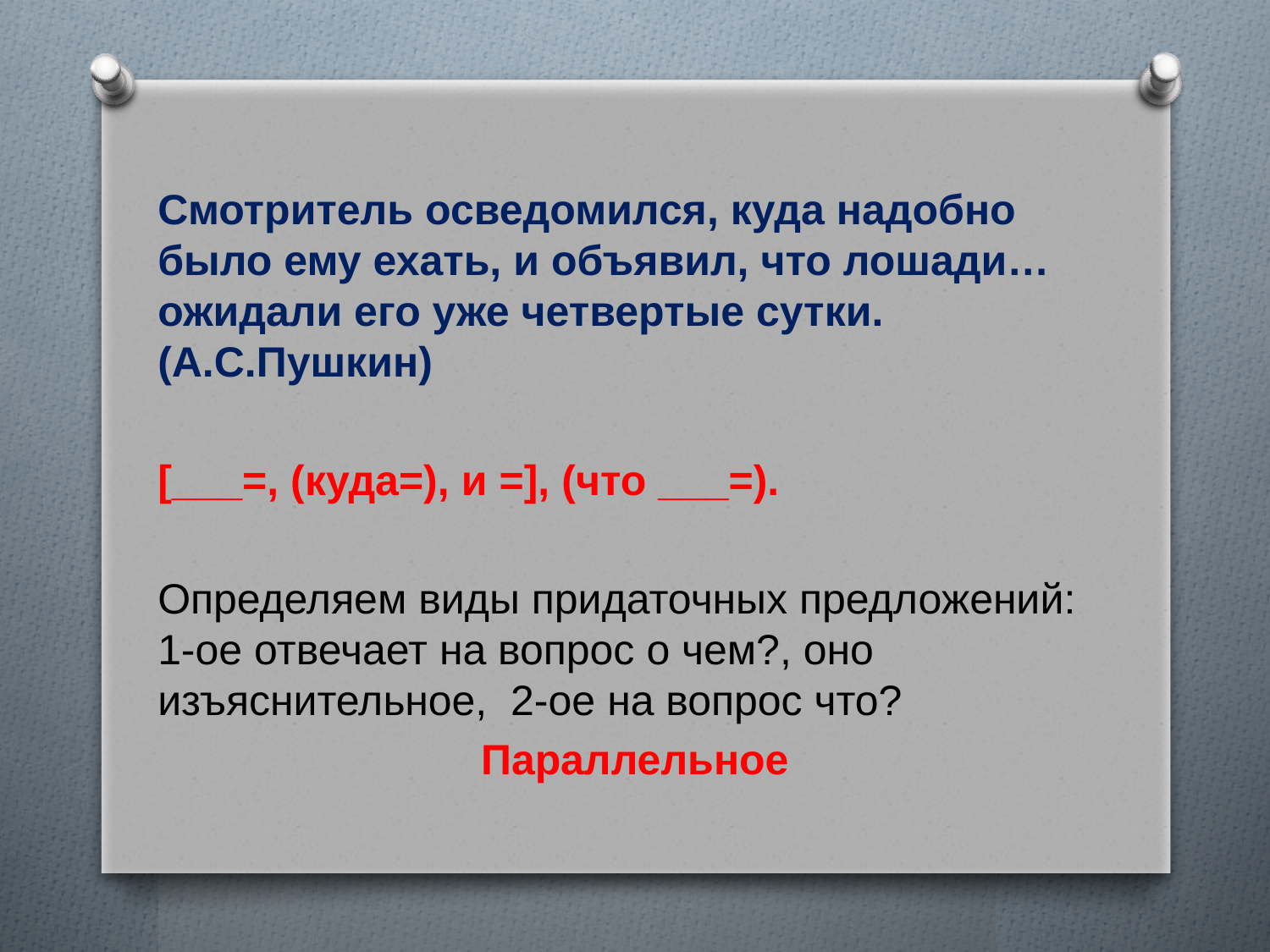

Смотритель осведомился, куда надобно было ему ехать, и объявил, что лошади… ожидали его уже четвертые сутки. (А.С.Пушкин)

[___=, (куда=), и =], (что ___=).

Определяем виды придаточных предложений: 1-ое отвечает на вопрос о чем?, оно изъяснительное,  2-ое на вопрос что?
Параллельное